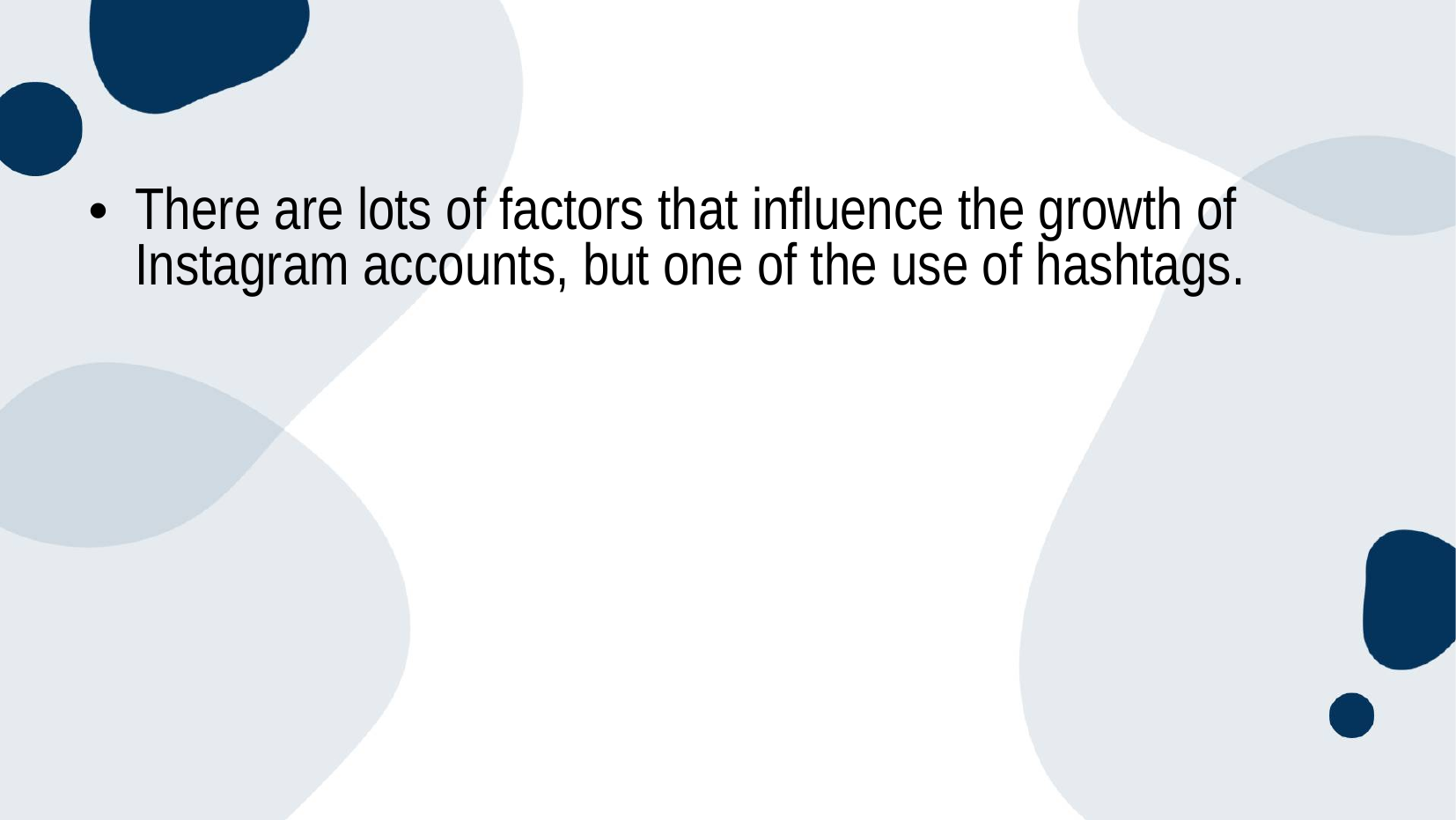

There are lots of factors that influence the growth of Instagram accounts, but one of the use of hashtags.